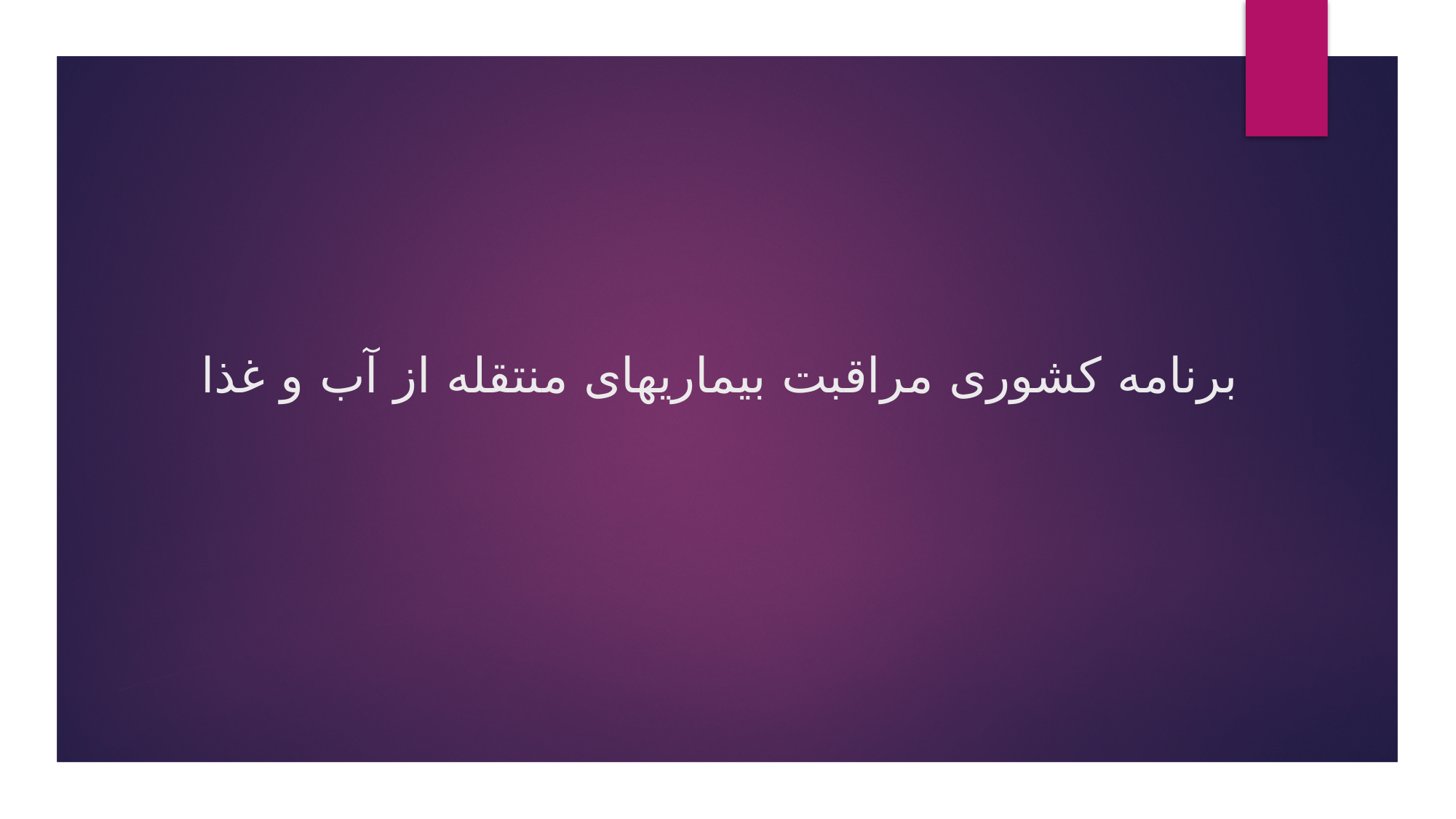

# برنامه کشوری مراقبت بیماریهای منتقله از آب و غذا